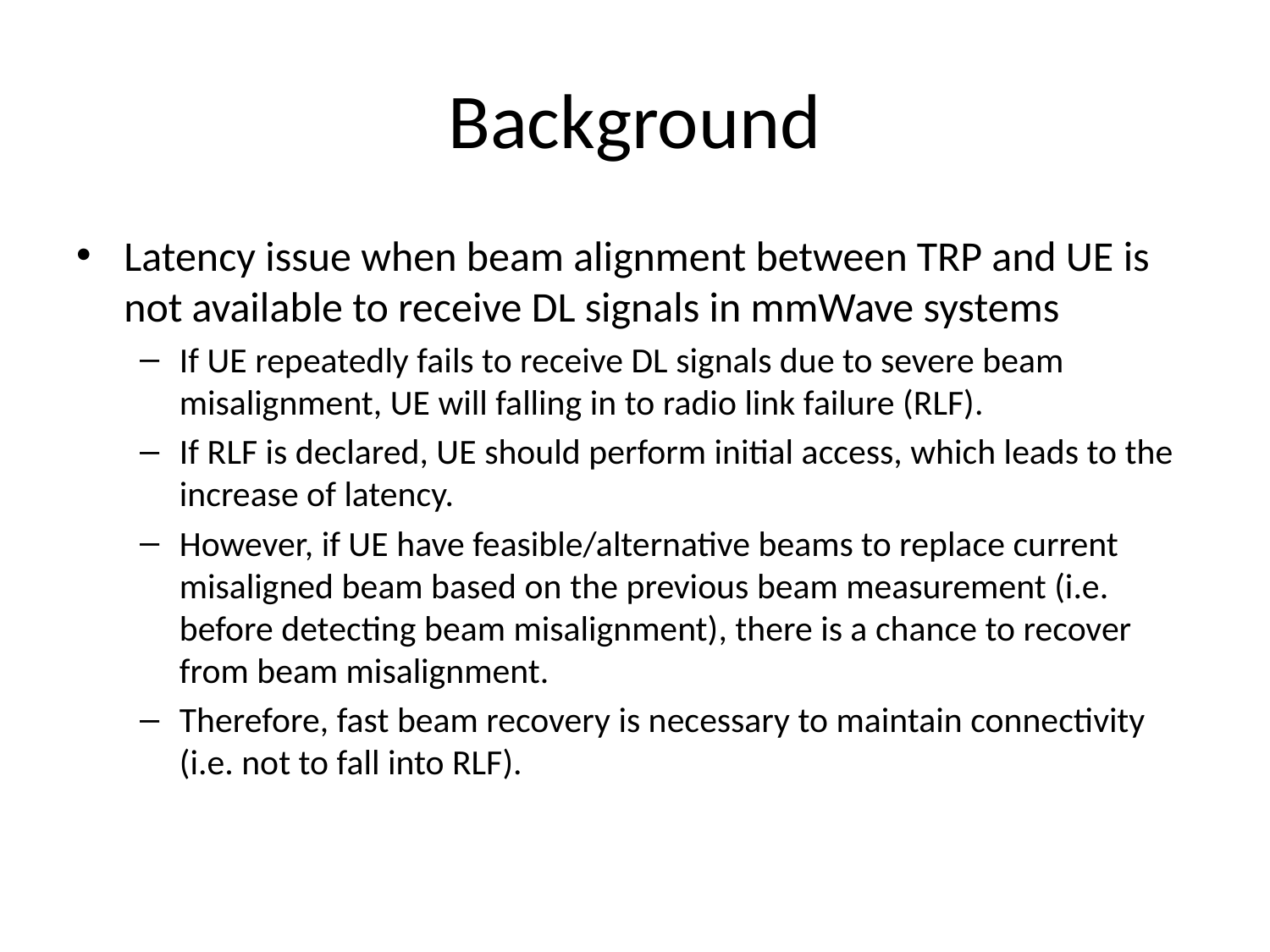

# Background
Latency issue when beam alignment between TRP and UE is not available to receive DL signals in mmWave systems
If UE repeatedly fails to receive DL signals due to severe beam misalignment, UE will falling in to radio link failure (RLF).
If RLF is declared, UE should perform initial access, which leads to the increase of latency.
However, if UE have feasible/alternative beams to replace current misaligned beam based on the previous beam measurement (i.e. before detecting beam misalignment), there is a chance to recover from beam misalignment.
Therefore, fast beam recovery is necessary to maintain connectivity (i.e. not to fall into RLF).